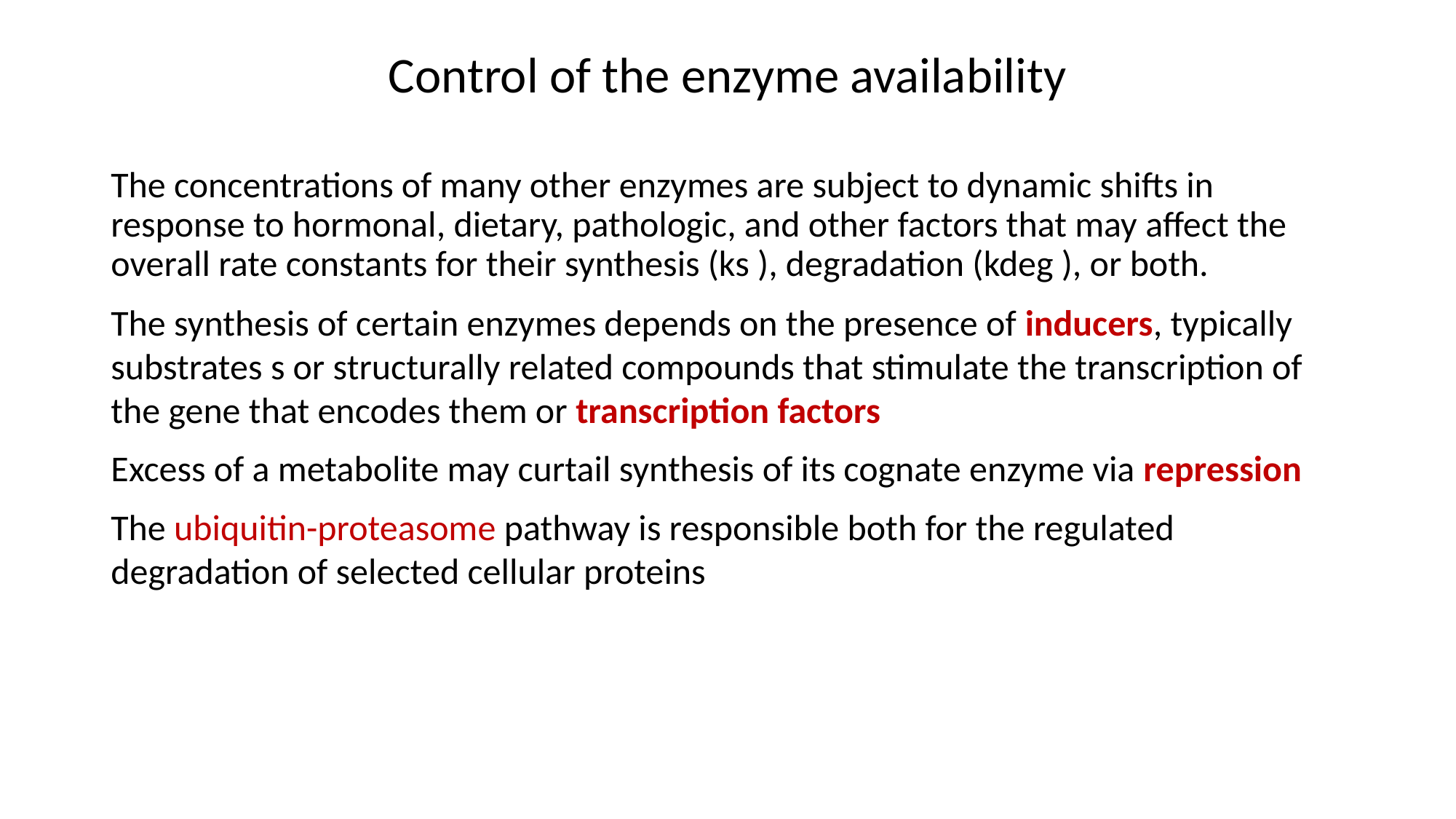

# Control of the enzyme availability
The concentrations of many other enzymes are subject to dynamic shifts in response to hormonal, dietary, pathologic, and other factors that may affect the overall rate constants for their synthesis (ks ), degradation (kdeg ), or both.
The synthesis of certain enzymes depends on the presence of inducers, typically substrates s or structurally related compounds that stimulate the transcription of the gene that encodes them or transcription factors
Excess of a metabolite may curtail synthesis of its cognate enzyme via repression
The ubiquitin-proteasome pathway is responsible both for the regulated degradation of selected cellular proteins